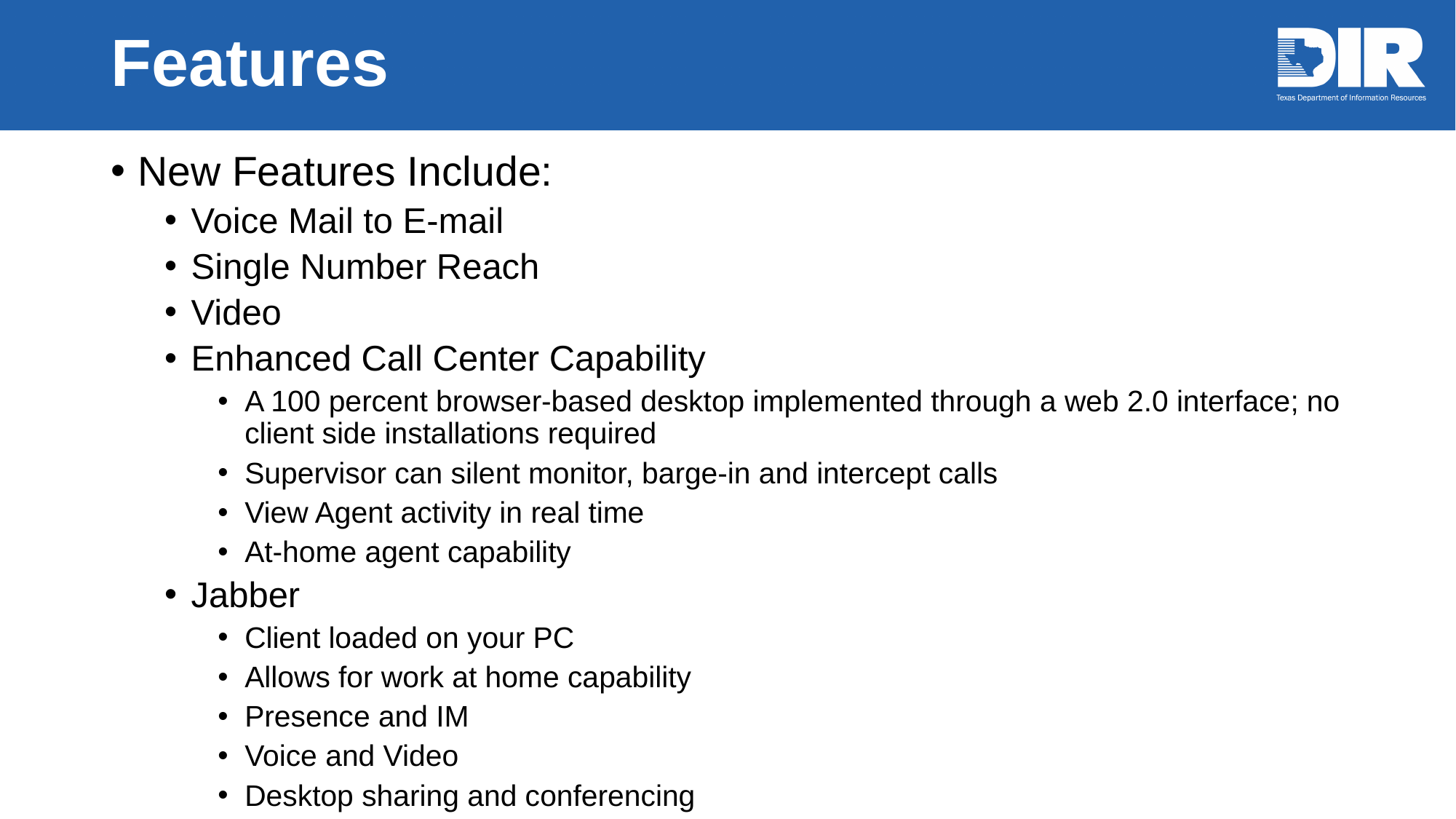

# Features
New Features Include:
Voice Mail to E-mail
Single Number Reach
Video
Enhanced Call Center Capability
A 100 percent browser-based desktop implemented through a web 2.0 interface; no client side installations required
Supervisor can silent monitor, barge-in and intercept calls
View Agent activity in real time
At-home agent capability
Jabber
Client loaded on your PC
Allows for work at home capability
Presence and IM
Voice and Video
Desktop sharing and conferencing